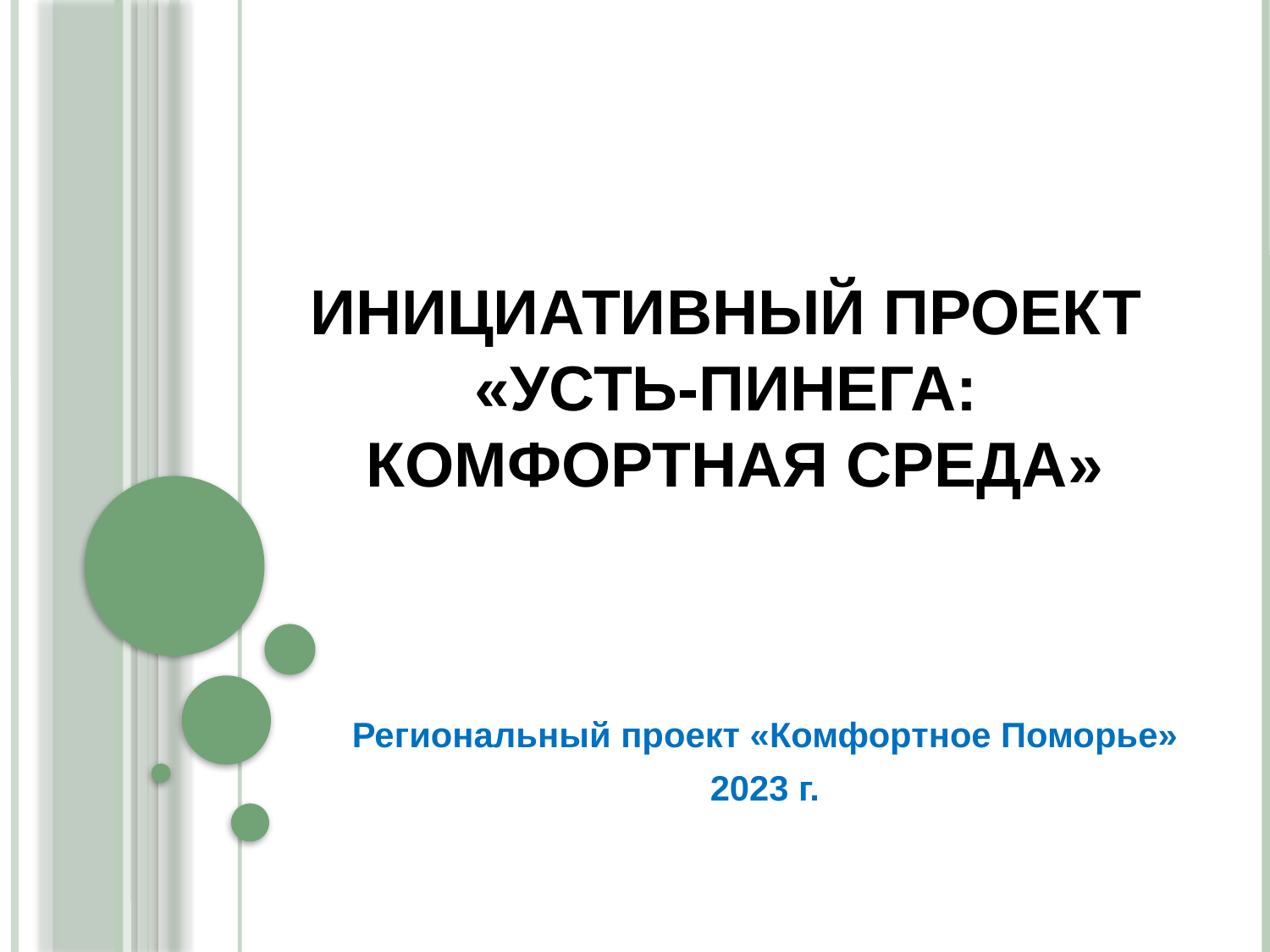

# Инициативный проект «Усть-Пинега: комфортная среда»
Региональный проект «Комфортное Поморье»
2023 г.